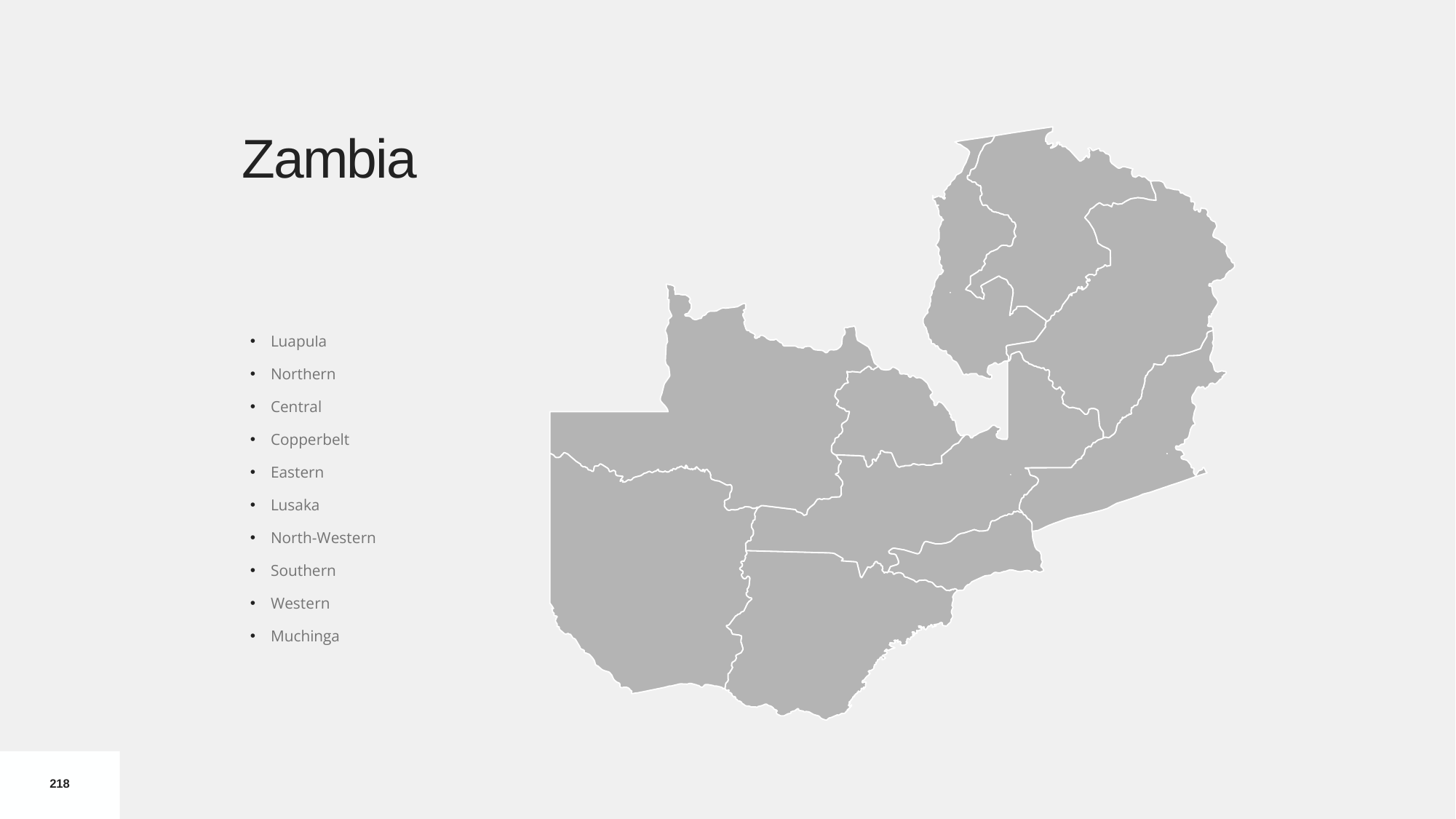

# Zambia

Luapula
Northern
Central
Copperbelt
Eastern
Lusaka
North-Western
Southern
Western
Muchinga